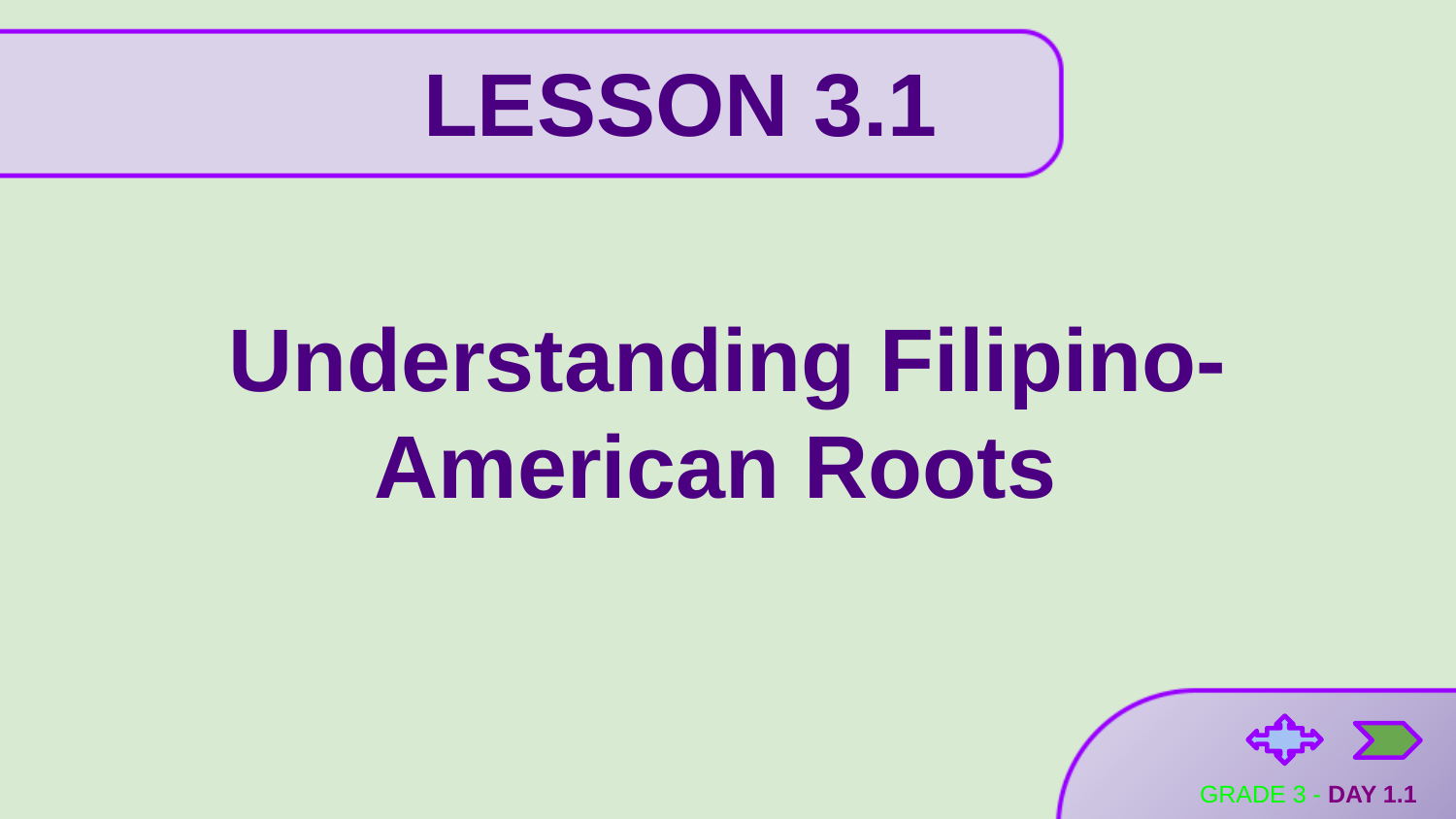

LESSON 3.1
# Understanding Filipino-American Roots

GRADE 3 - DAY 1.1